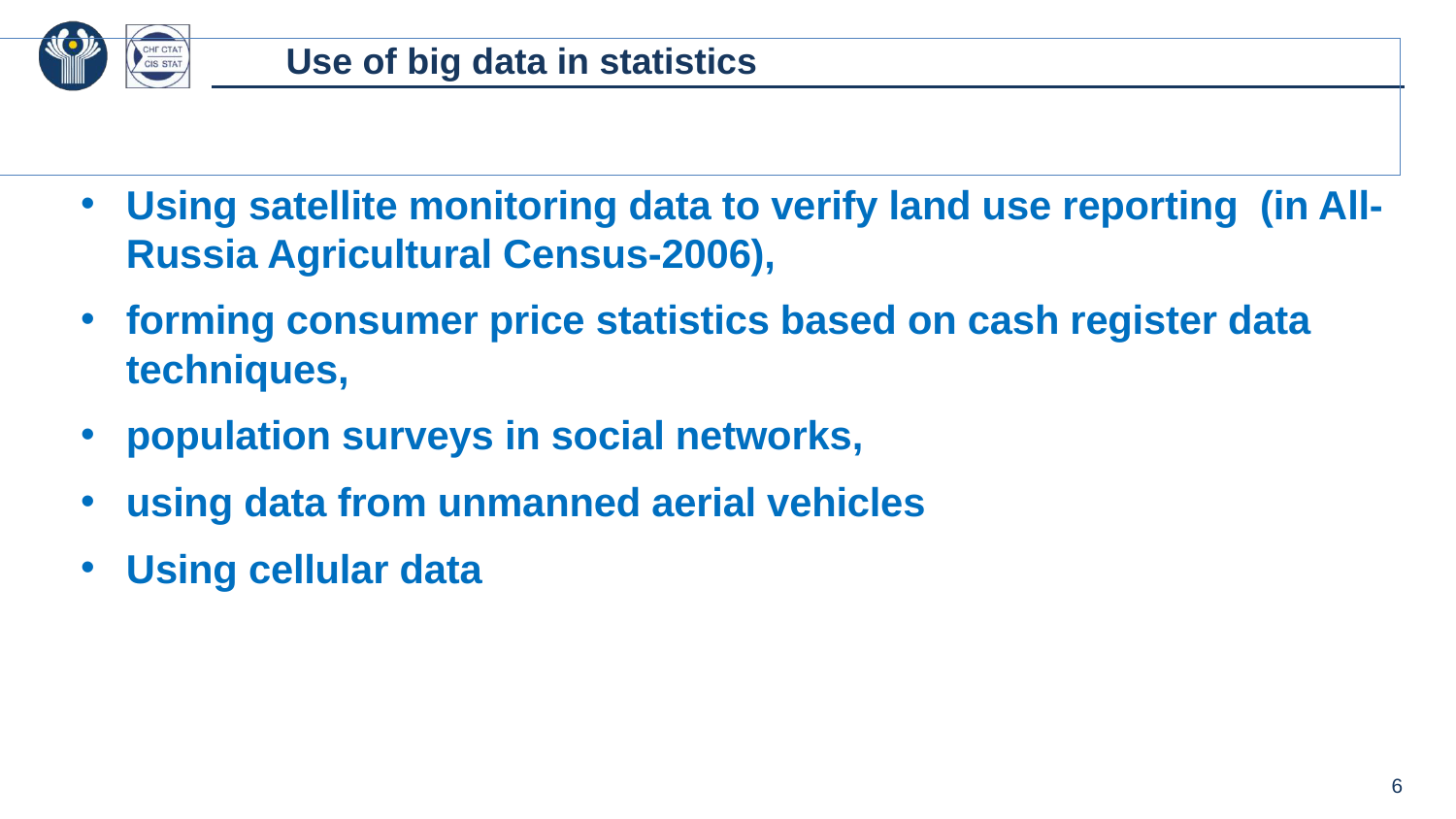

# Use of big data in statistics

Using satellite monitoring data to verify land use reporting  (in All-Russia Agricultural Census-2006),
forming consumer price statistics based on cash register data techniques,
population surveys in social networks,
using data from unmanned aerial vehicles
Using cellular data
6